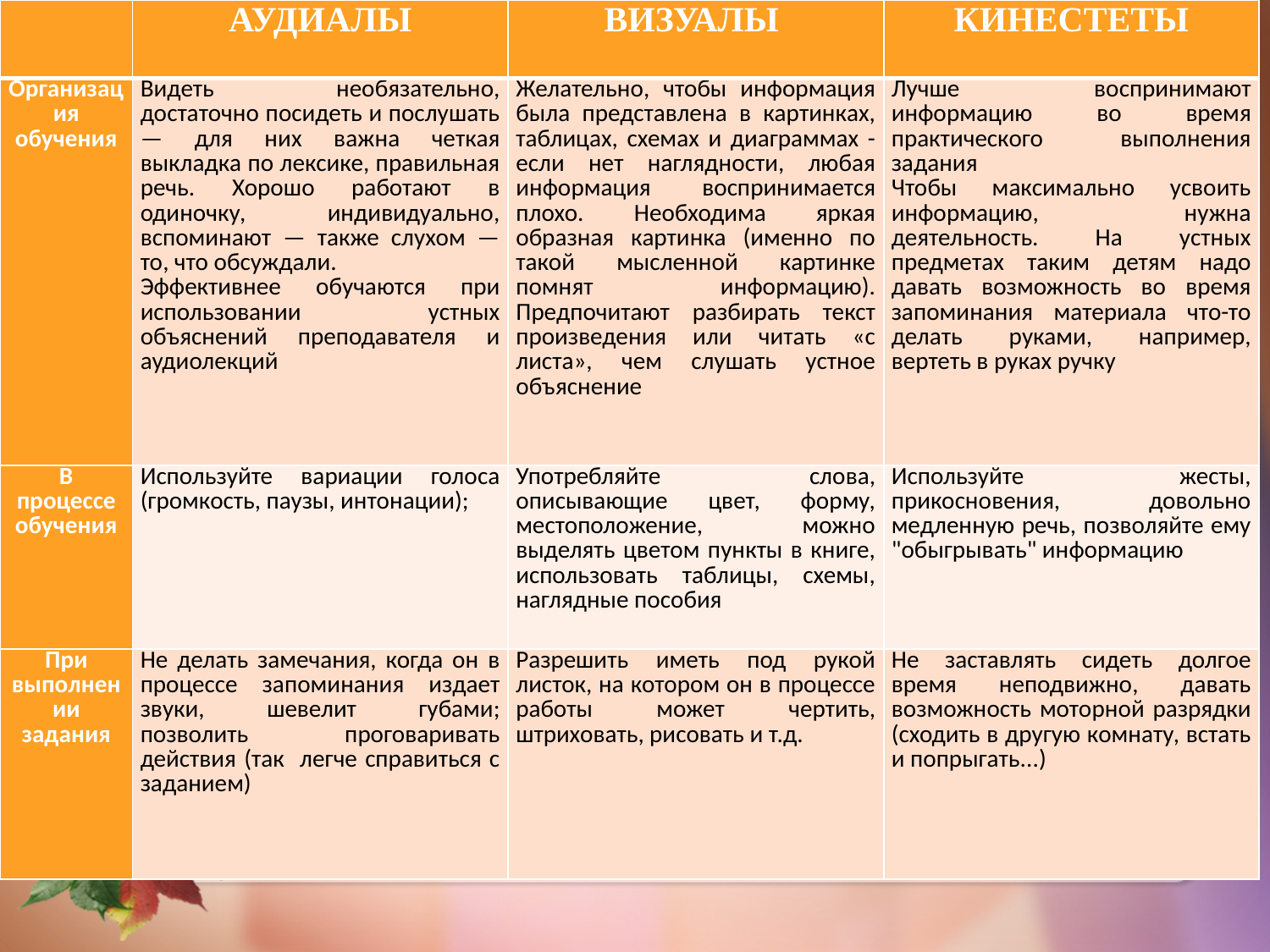

|  | АУДИАЛЫ | ВИЗУАЛЫ | КИНЕСТЕТЫ |
| --- | --- | --- | --- |
| Организация обучения | Видеть необязательно, достаточно посидеть и послушать — для них важна четкая выкладка по лексике, правильная речь. Хорошо работают в одиночку, индивидуально, вспоминают — также слухом — то, что обсуждали. Эффективнее обучаются при использовании устных объяснений преподавателя и аудиолекций | Желательно, чтобы информация была представлена в картинках, таблицах, схемах и диаграммах - если нет наглядности, любая информация воспринимается плохо. Необходима яркая образная картинка (именно по такой мысленной картинке помнят информацию). Предпочитают разбирать текст произведения или читать «с листа», чем слушать устное объяснение | Лучше воспринимают информацию во время практического выполнения задания Чтобы максимально усвоить информацию, нужна деятельность. На устных предметах таким детям надо давать возможность во время запоминания материала что-то делать руками, например, вертеть в руках ручку |
| В процессе обучения | Используйте вариации голоса (громкость, паузы, интонации); | Употребляйте слова, описывающие цвет, форму, местоположение, можно выделять цветом пункты в книге, использовать таблицы, схемы, наглядные пособия | Используйте жесты, прикосновения, довольно медленную речь, позволяйте ему "обыгрывать" информацию |
| При выполнении задания | Не делать замечания, когда он в процессе запоминания издает звуки, шевелит губами; позволить проговаривать действия (так легче справиться с заданием) | Разрешить иметь под рукой листок, на котором он в процессе работы может чертить, штриховать, рисовать и т.д. | Не заставлять сидеть долгое время неподвижно, давать возможность моторной разрядки (сходить в другую комнату, встать и попрыгать...) |
#